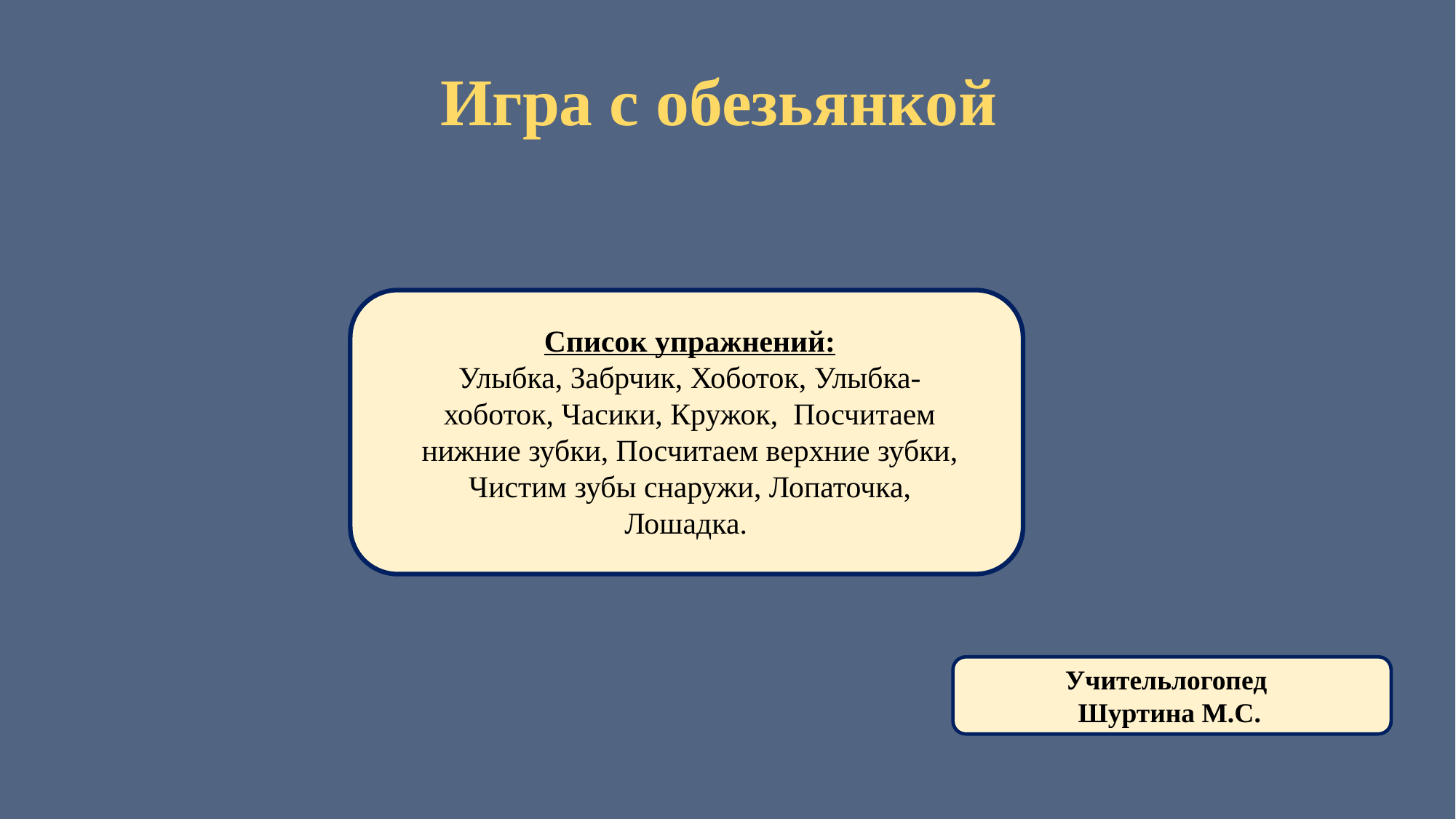

# Игра с обезьянкой

Список упражнений:
Улыбка, Забрчик, Хоботок, Улыбка-хоботок, Часики, Кружок,  Посчитаем нижние зубки, Посчитаем верхние зубки, Чистим зубы снаружи, Лопаточка, Лошадка.

Учительлогопед
Шуртина М.С.